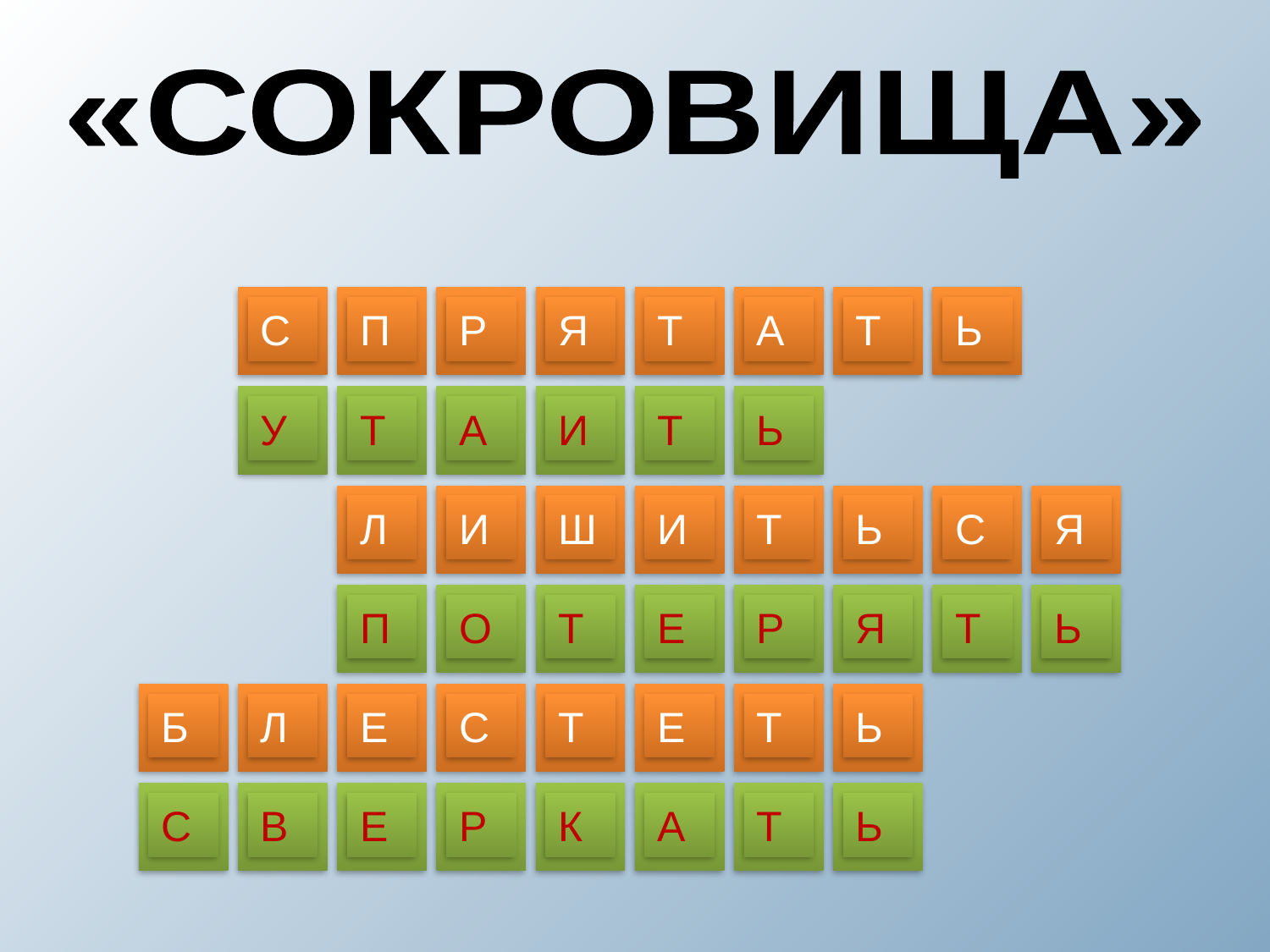

«СОКРОВИЩА»

С
П
Р
Я
Т
А
Т
Ь

У
Т
А
И
Т
Ь

Л
И
Ш
И
Т
Ь
С
Я

П
О
Т
Е
Р
Я
Т
Ь

Б
Л
Е
С
Т
Е
Т
Ь

С
В
Е
Р
К
А
Т
Ь